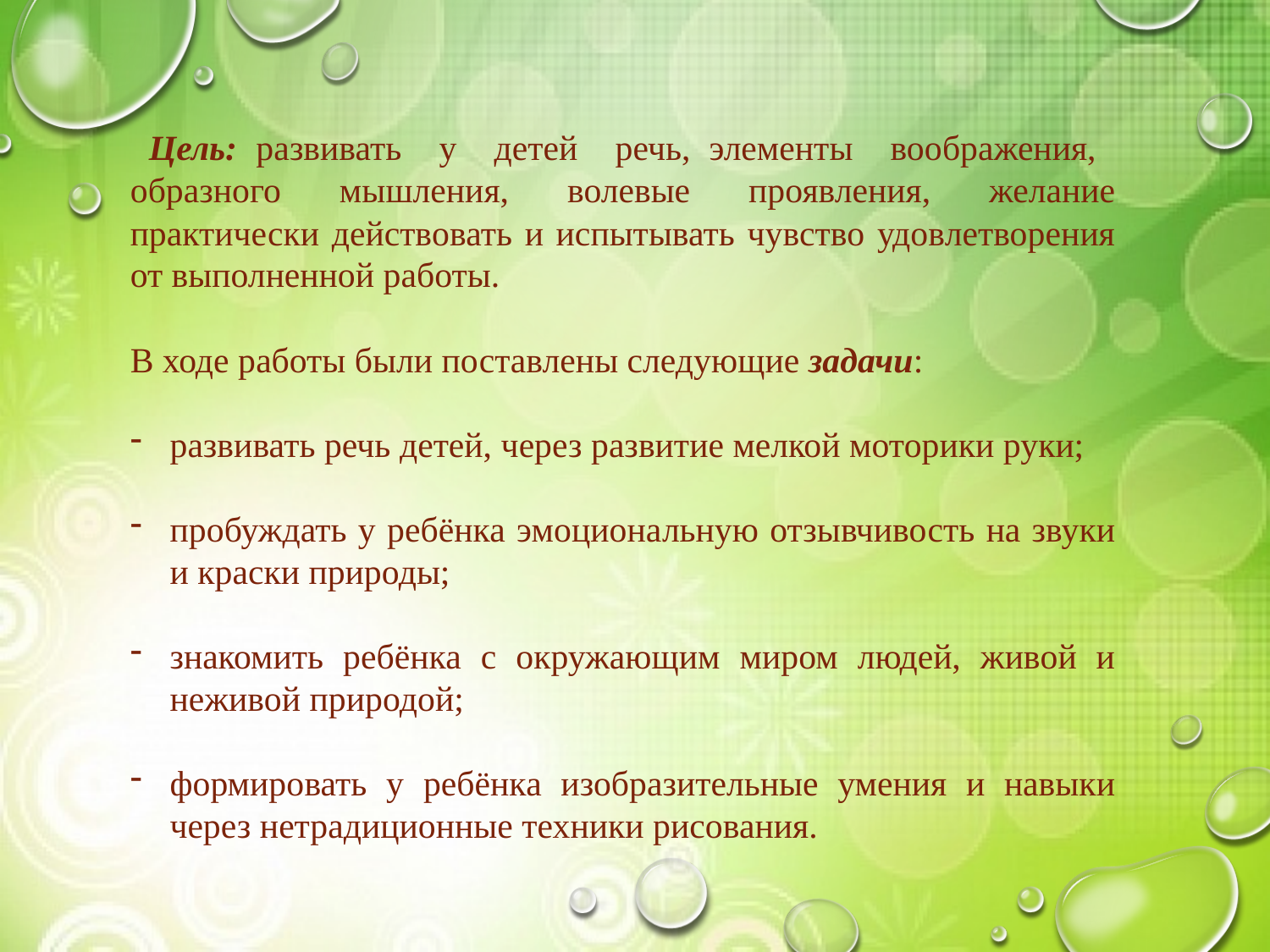

Цель: развивать  у  детей  речь, элементы  воображения,  образного мышления, волевые проявления, желание практически действовать и испытывать чувство удовлетворения от выполненной работы.

В ходе работы были поставлены следующие задачи:

развивать речь детей, через развитие мелкой моторики руки;

пробуждать у ребёнка эмоциональную отзывчивость на звуки и краски природы;

знакомить ребёнка с окружающим миром людей, живой и неживой природой;

формировать у ребёнка изобразительные умения и навыки через нетрадиционные техники рисования.